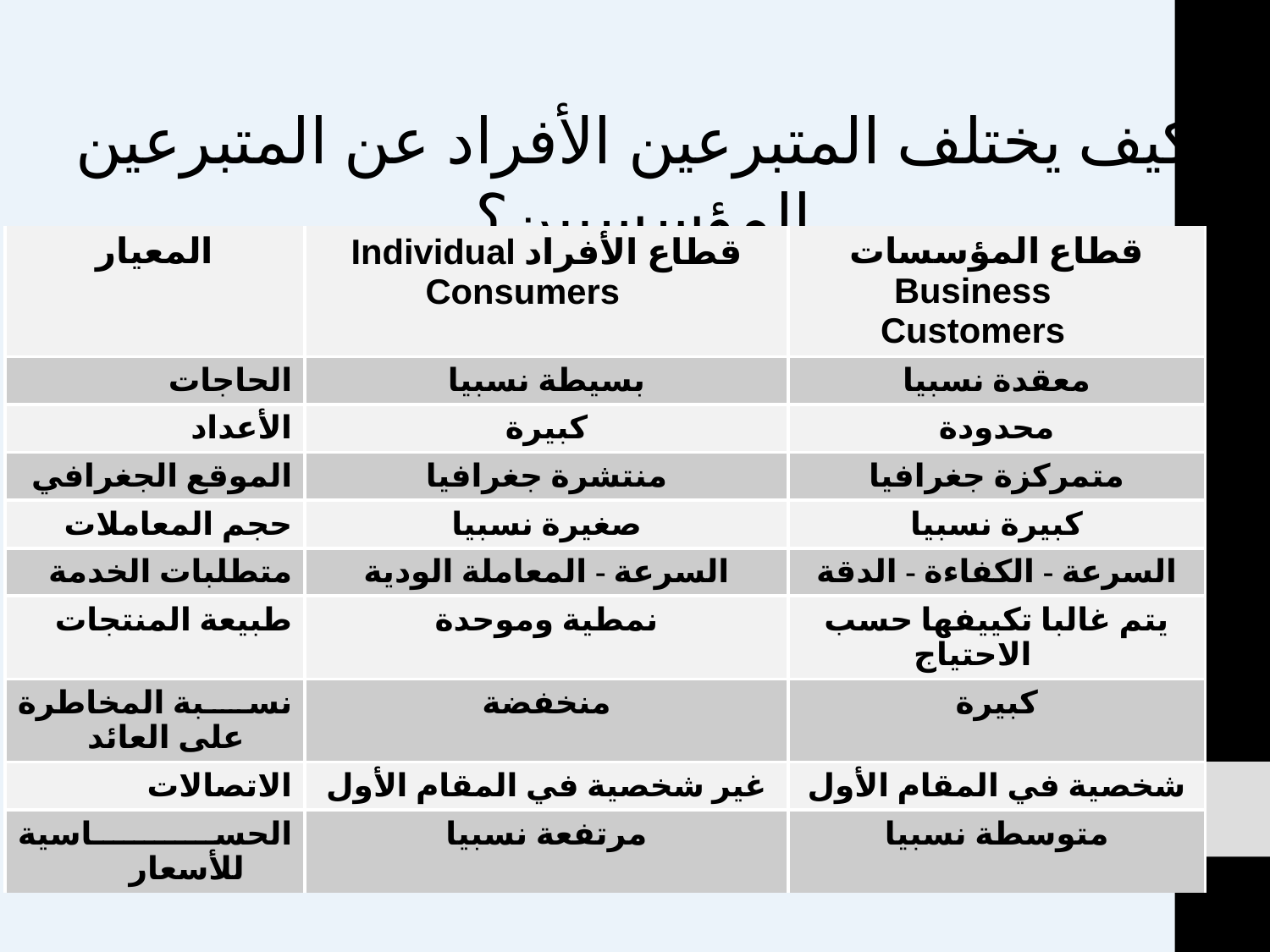

كيف يختلف المتبرعين الأفراد عن المتبرعين المؤسسيين؟
| المعيار | قطاع الأفراد Individual Consumers | قطاع المؤسسات Business Customers |
| --- | --- | --- |
| الحاجات | بسيطة نسبيا | معقدة نسبيا |
| الأعداد | كبيرة | محدودة |
| الموقع الجغرافي | منتشرة جغرافيا | متمركزة جغرافيا |
| حجم المعاملات | صغيرة نسبيا | كبيرة نسبيا |
| متطلبات الخدمة | السرعة - المعاملة الودية | السرعة - الكفاءة - الدقة |
| طبيعة المنتجات | نمطية وموحدة | يتم غالبا تكييفها حسب الاحتياج |
| نسبة المخاطرة على العائد | منخفضة | كبيرة |
| الاتصالات | غير شخصية في المقام الأول | شخصية في المقام الأول |
| الحساسية للأسعار | مرتفعة نسبيا | متوسطة نسبيا |